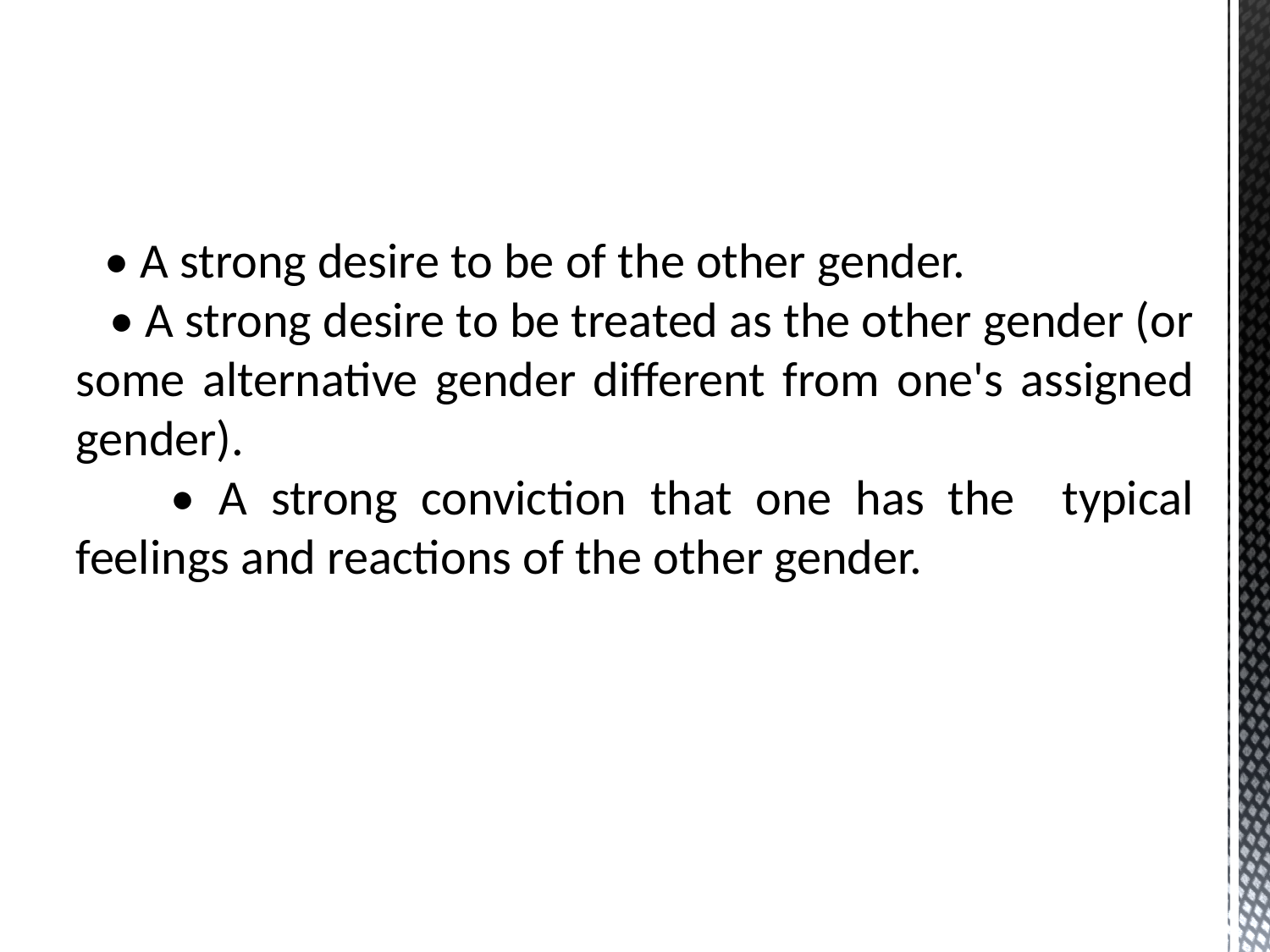

• A strong desire to be of the other gender.
   • A strong desire to be treated as the other gender (or some alternative gender different from one's assigned gender).
    • A strong conviction that one has the  typical feelings and reactions of the other gender.